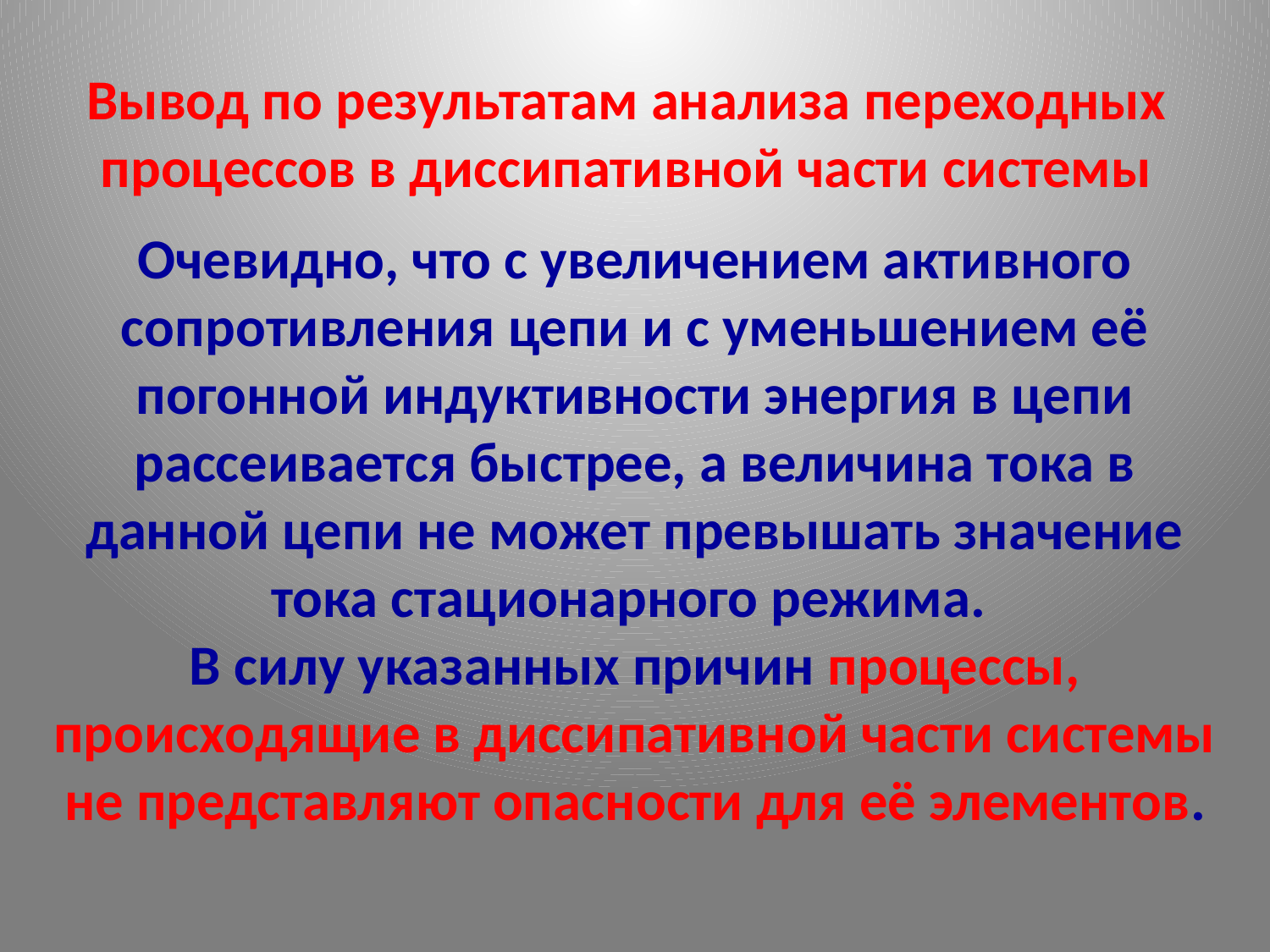

# Вывод по результатам анализа переходных процессов в диссипативной части системы
Очевидно, что с увеличением активного сопротивления цепи и с уменьшением её погонной индуктивности энергия в цепи рассеивается быстрее, а величина тока в данной цепи не может превышать значение тока стационарного режима.
В силу указанных причин процессы, происходящие в диссипативной части системы не представляют опасности для её элементов.